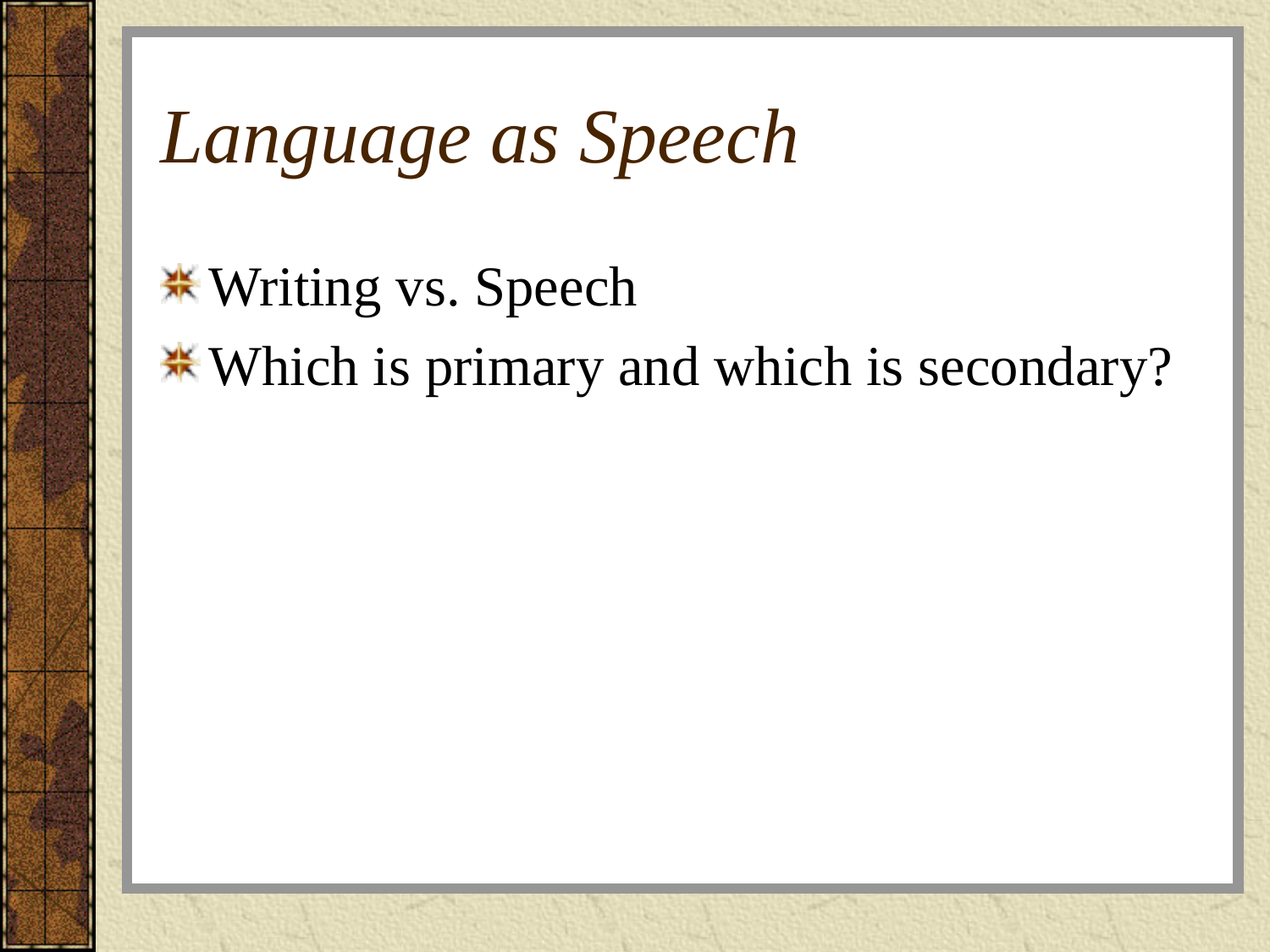

# Language as Speech
Writing vs. Speech
Which is primary and which is secondary?